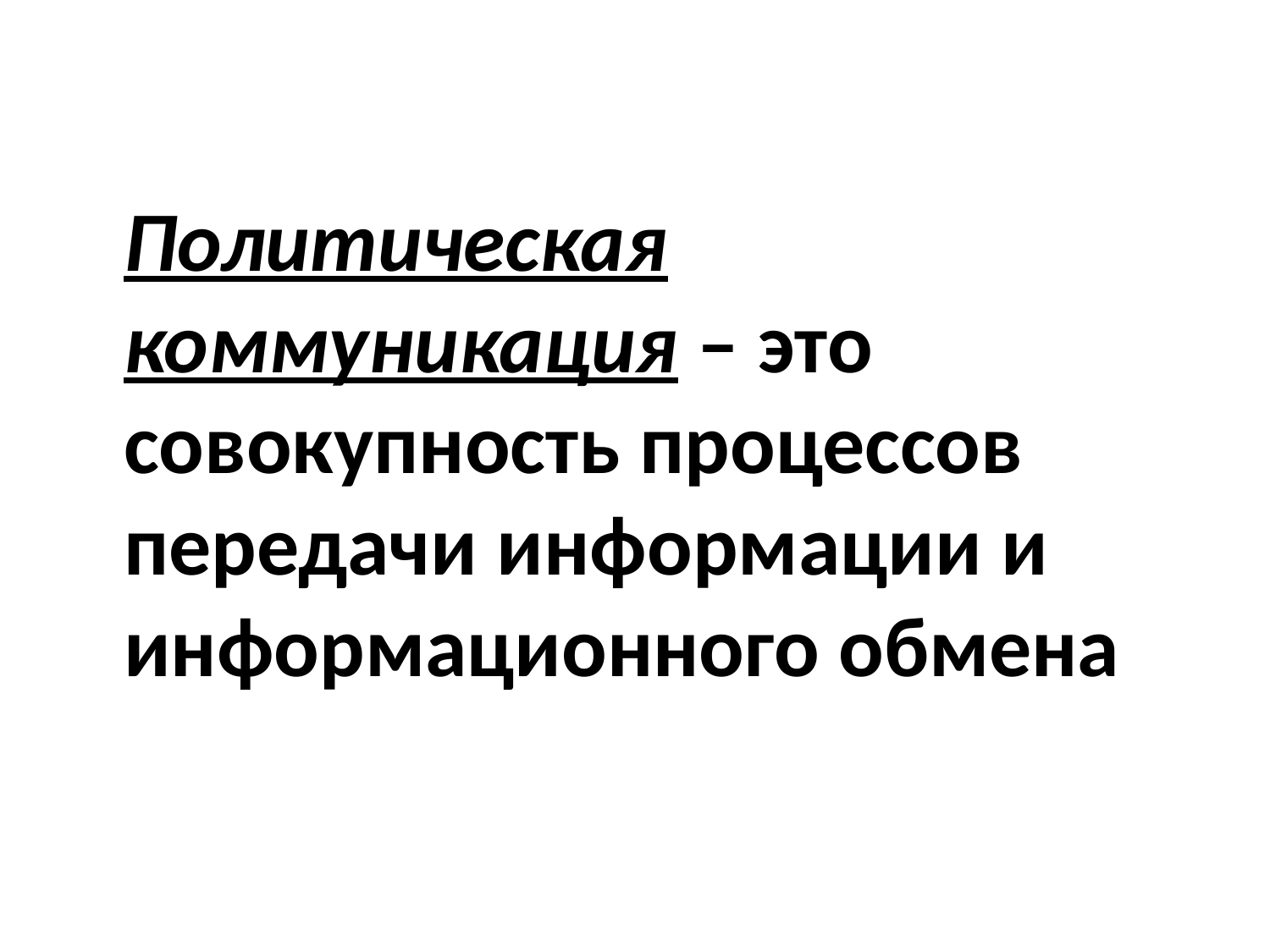

Политическая коммуникация – это совокупность процессов передачи информации и информационного обмена